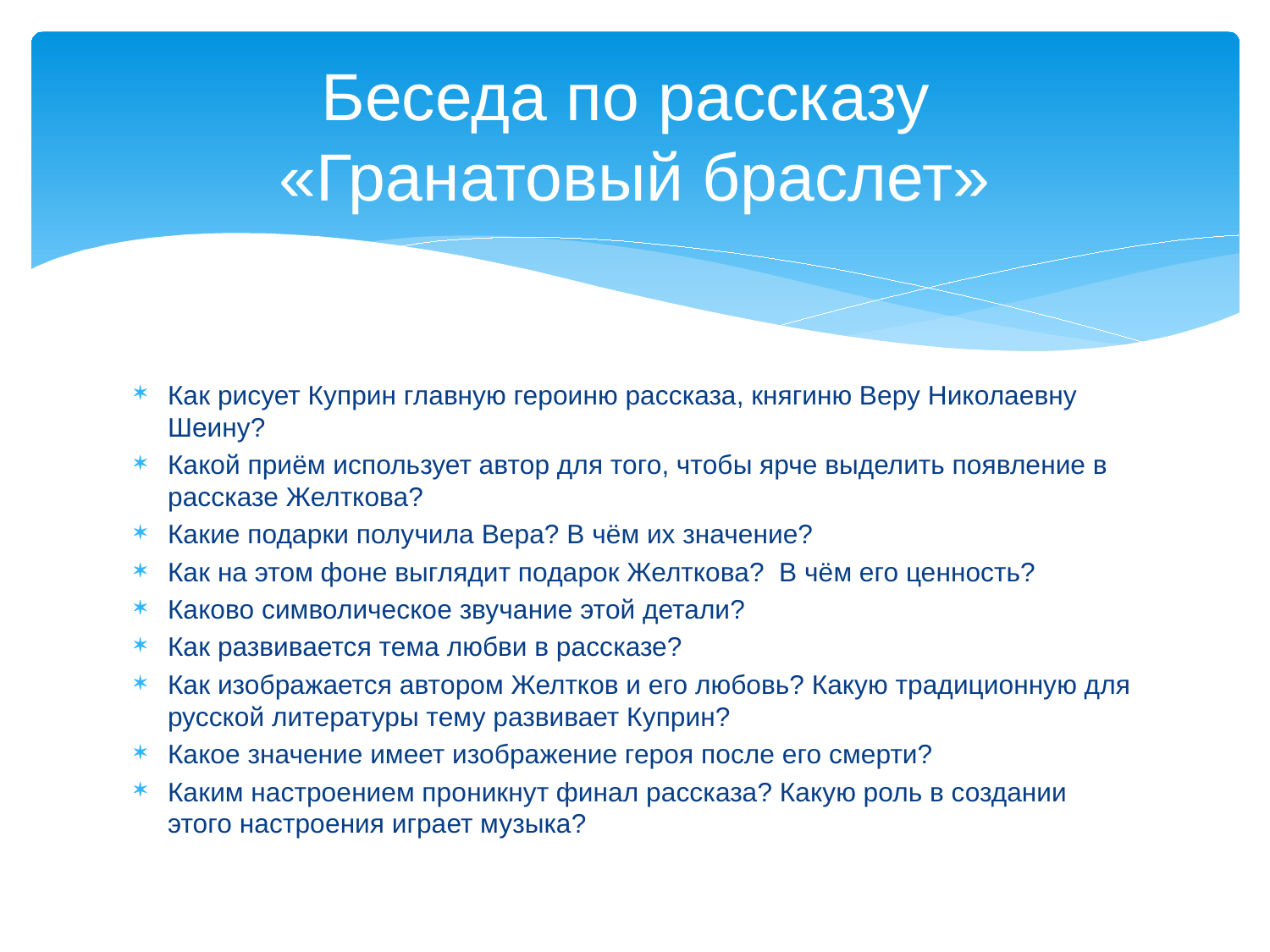

# Беседа по рассказу «Гранатовый браслет»
Как рисует Куприн главную героиню рассказа, княгиню Веру Николаевну Шеину?
Какой приём использует автор для того, чтобы ярче выделить появление в рассказе Желткова?
Какие подарки получила Вера? В чём их значение?
Как на этом фоне выглядит подарок Желткова?  В чём его ценность?
Каково символическое звучание этой детали?
Как развивается тема любви в рассказе?
Как изображается автором Желтков и его любовь? Какую традиционную для русской литературы тему развивает Куприн?
Какое значение имеет изображение героя после его смерти?
Каким настроением проникнут финал рассказа? Какую роль в создании этого настроения играет музыка?